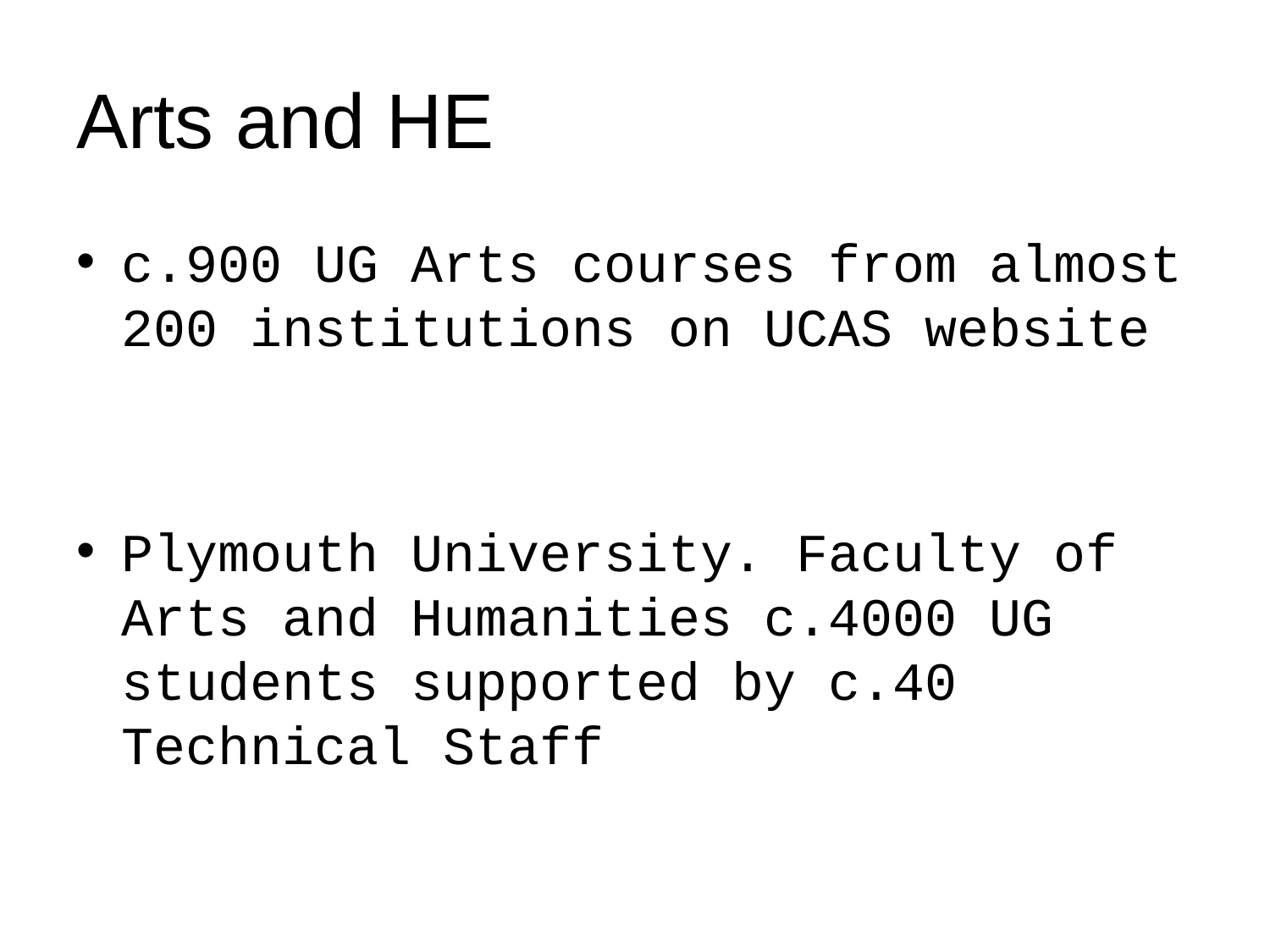

# Arts and HE
c.900 UG Arts courses from almost 200 institutions on UCAS website

Plymouth University. Faculty of Arts and Humanities c.4000 UG  students supported by c.40 Technical Staff